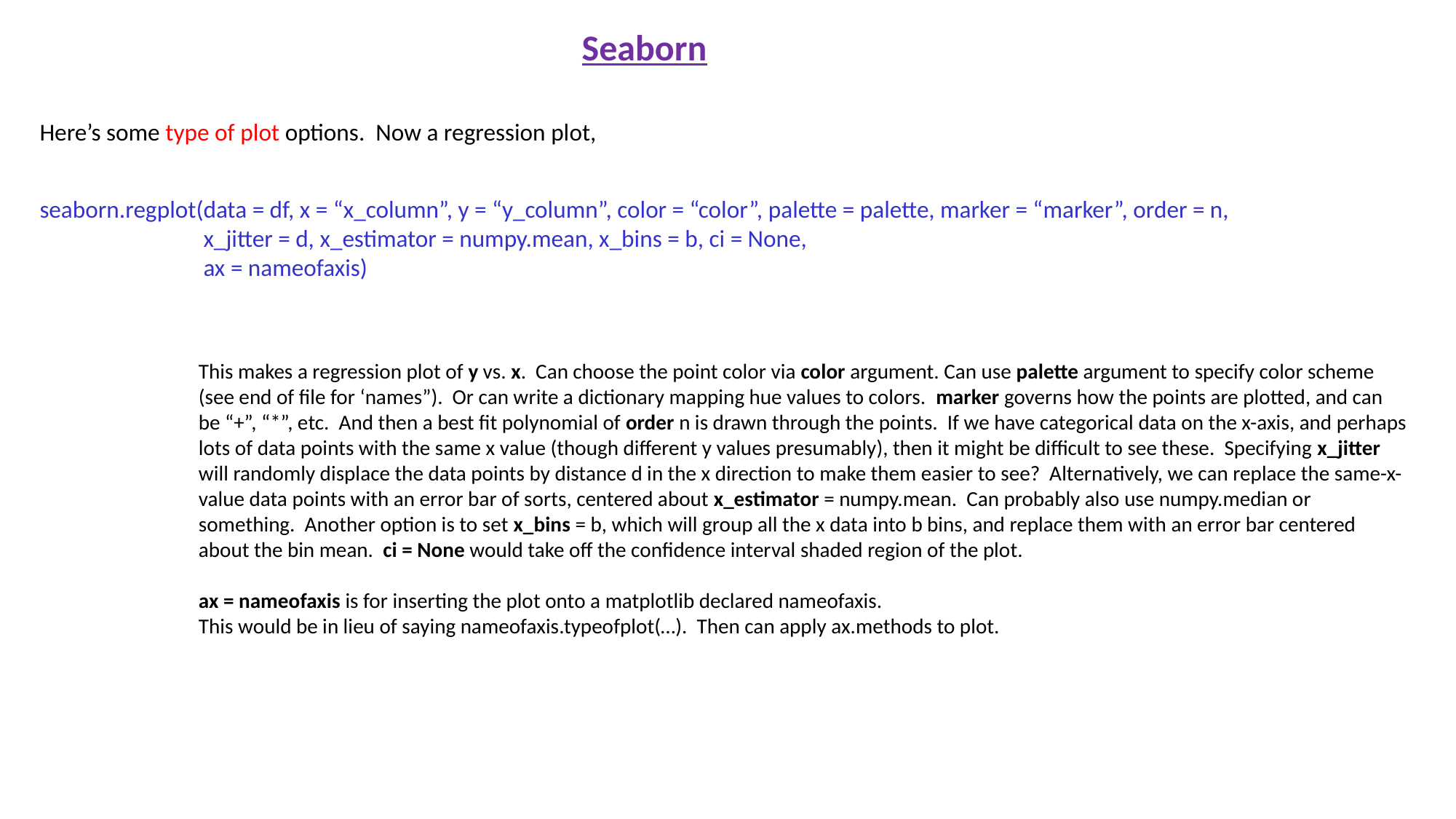

Seaborn
Here’s some type of plot options.  Now a regression plot,
seaborn.regplot(data = df, x = “x_column”, y = “y_column”, color = “color”, palette = palette, marker = “marker”, order = n,
	          x_jitter = d, x_estimator = numpy.mean, x_bins = b, ci = None,
                              ax = nameofaxis)
This makes a regression plot of y vs. x.  Can choose the point color via color argument. Can use palette argument to specify color scheme (see end of file for ‘names”).  Or can write a dictionary mapping hue values to colors.  marker governs how the points are plotted, and can be “+”, “*”, etc.  And then a best fit polynomial of order n is drawn through the points.  If we have categorical data on the x-axis, and perhaps lots of data points with the same x value (though different y values presumably), then it might be difficult to see these.  Specifying x_jitter will randomly displace the data points by distance d in the x direction to make them easier to see?  Alternatively, we can replace the same-x-value data points with an error bar of sorts, centered about x_estimator = numpy.mean.  Can probably also use numpy.median or something.  Another option is to set x_bins = b, which will group all the x data into b bins, and replace them with an error bar centered about the bin mean.  ci = None would take off the confidence interval shaded region of the plot.

ax = nameofaxis is for inserting the plot onto a matplotlib declared nameofaxis.
This would be in lieu of saying nameofaxis.typeofplot(…).  Then can apply ax.methods to plot.